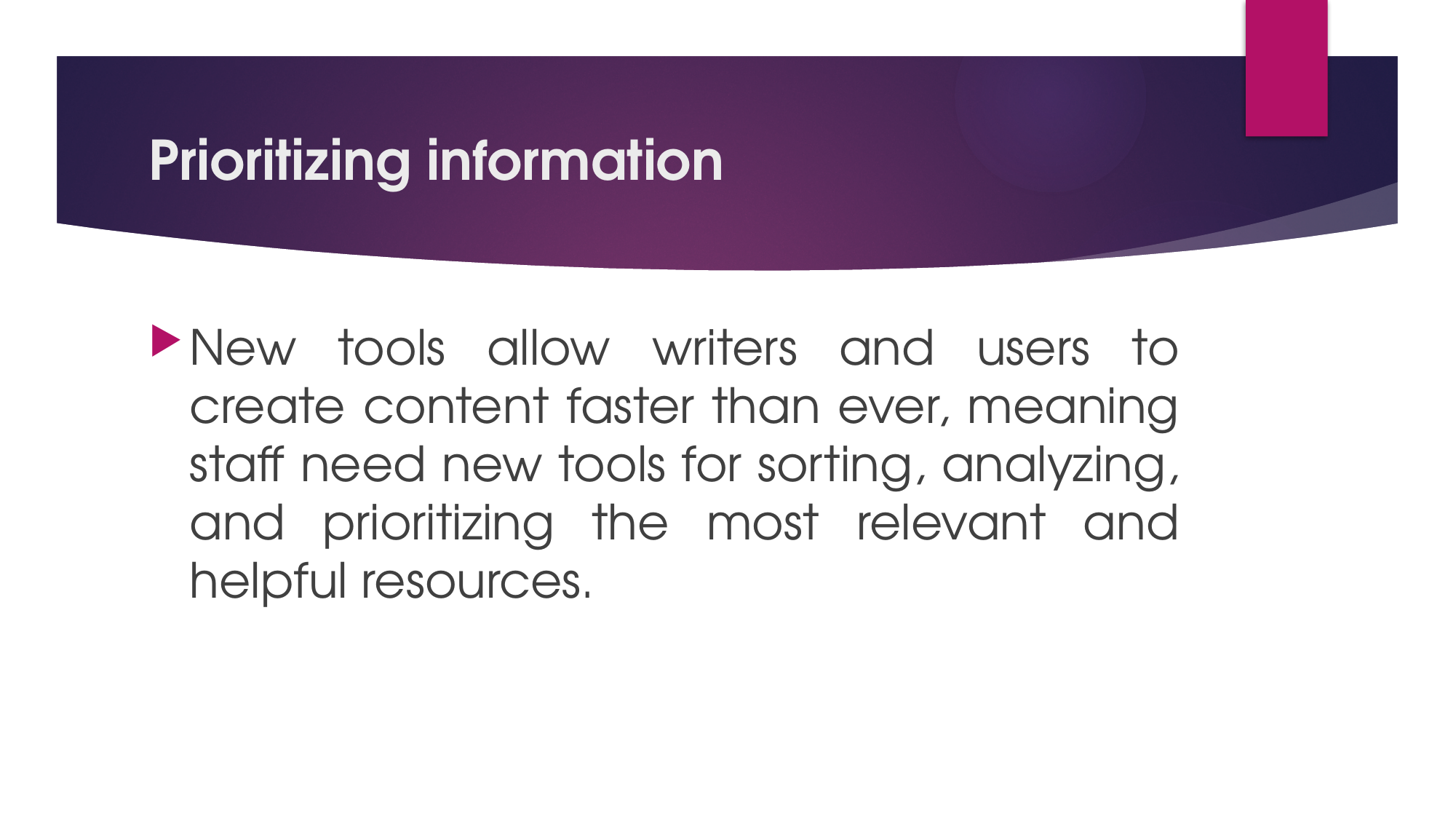

# Prioritizing information
New tools allow writers and users to create content faster than ever, meaning staff need new tools for sorting, analyzing, and prioritizing the most relevant and helpful resources.